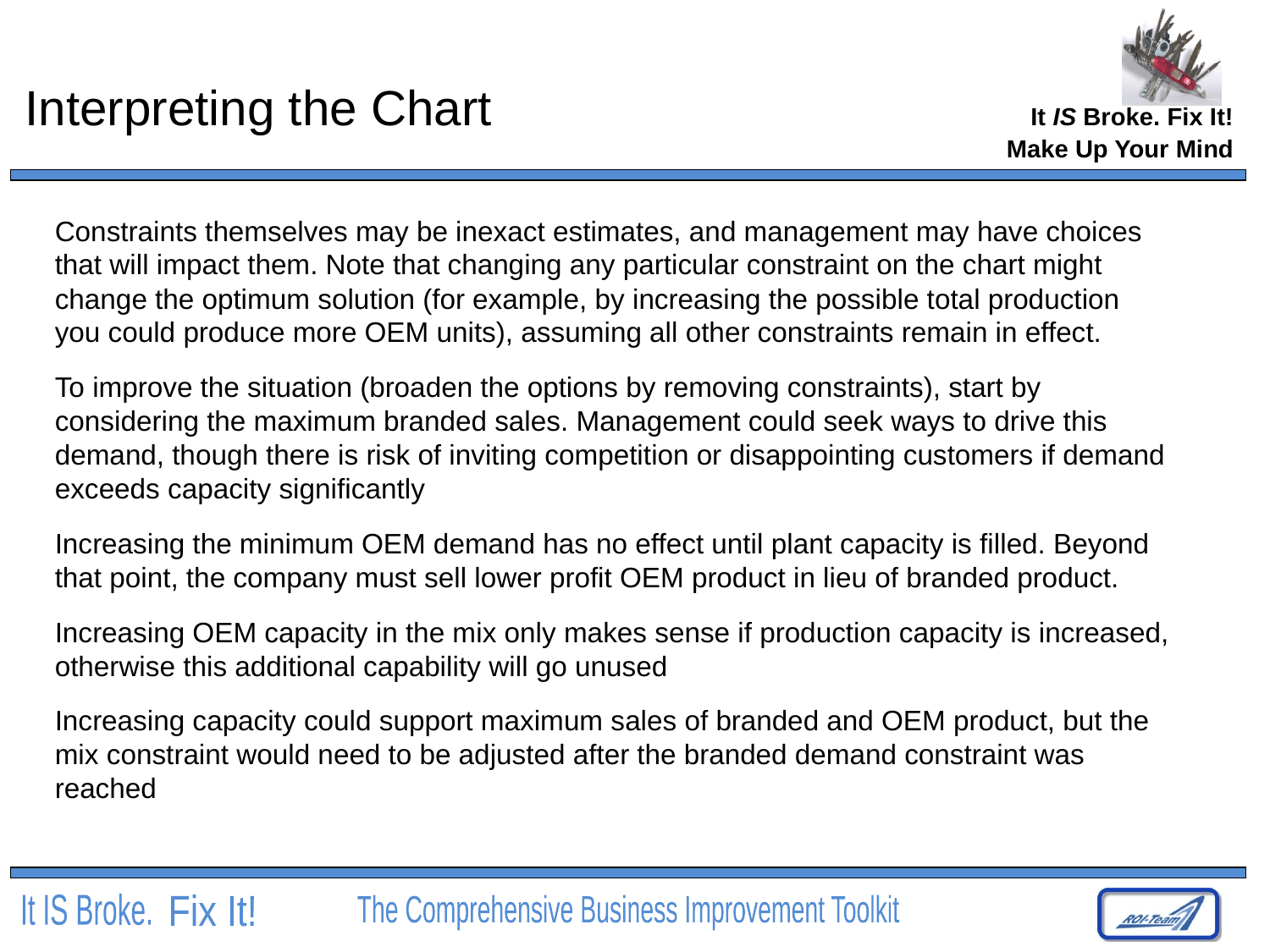

# Interpreting the Chart
Make Up Your Mind
Constraints themselves may be inexact estimates, and management may have choices that will impact them. Note that changing any particular constraint on the chart might change the optimum solution (for example, by increasing the possible total production you could produce more OEM units), assuming all other constraints remain in effect.
To improve the situation (broaden the options by removing constraints), start by considering the maximum branded sales. Management could seek ways to drive this demand, though there is risk of inviting competition or disappointing customers if demand exceeds capacity significantly
Increasing the minimum OEM demand has no effect until plant capacity is filled. Beyond that point, the company must sell lower profit OEM product in lieu of branded product.
Increasing OEM capacity in the mix only makes sense if production capacity is increased, otherwise this additional capability will go unused
Increasing capacity could support maximum sales of branded and OEM product, but the mix constraint would need to be adjusted after the branded demand constraint was reached